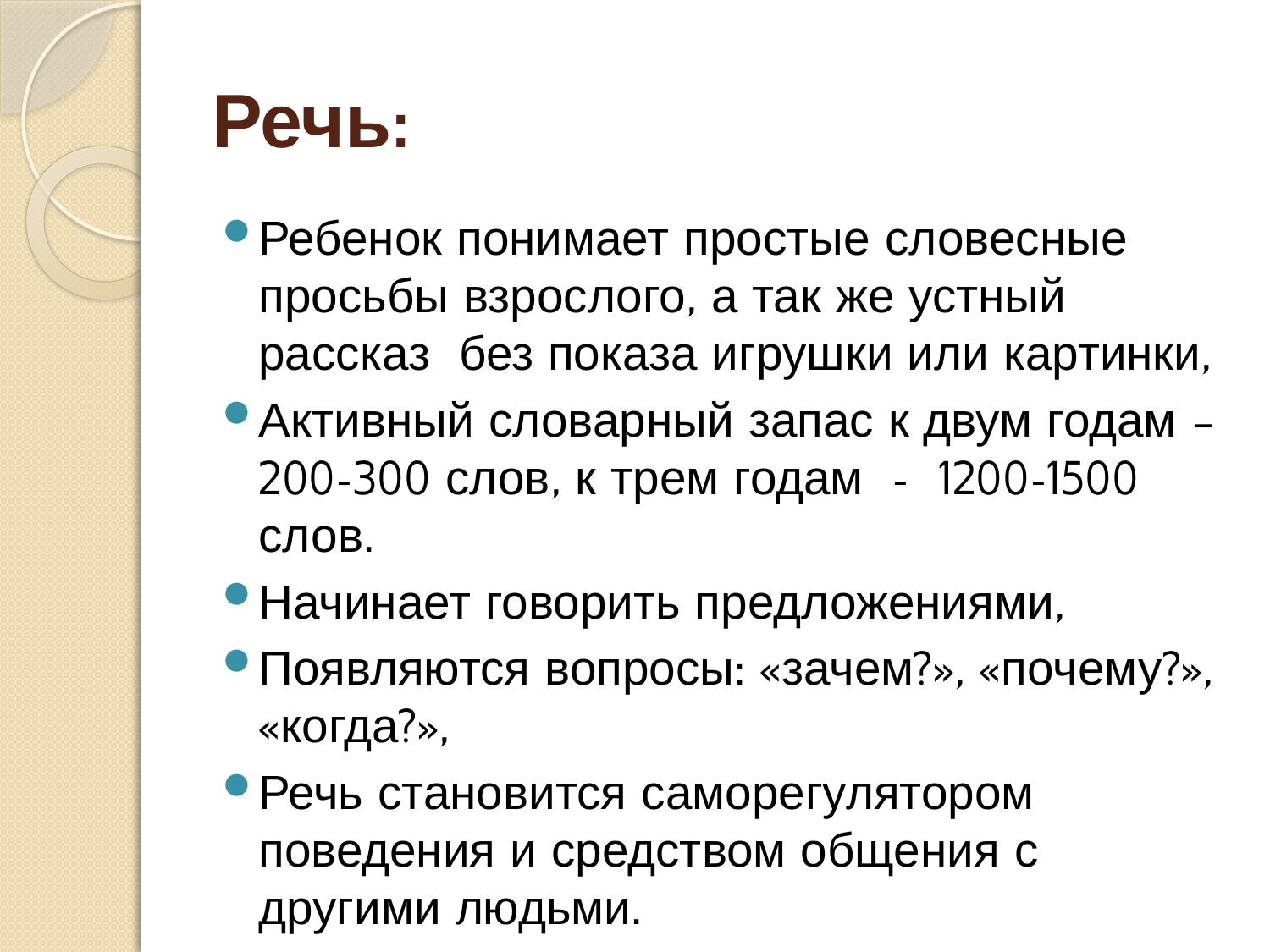

# Речь:
Ребенок понимает простые словесные просьбы взрослого, а так же устный рассказ  без показа игрушки или картинки,
Активный словарный запас к двум годам – 200-300 слов, к трем годам  -  1200-1500 слов.
Начинает говорить предложениями,
Появляются вопросы: «зачем?», «почему?», «когда?»,
Речь становится саморегулятором поведения и средством общения с другими людьми.